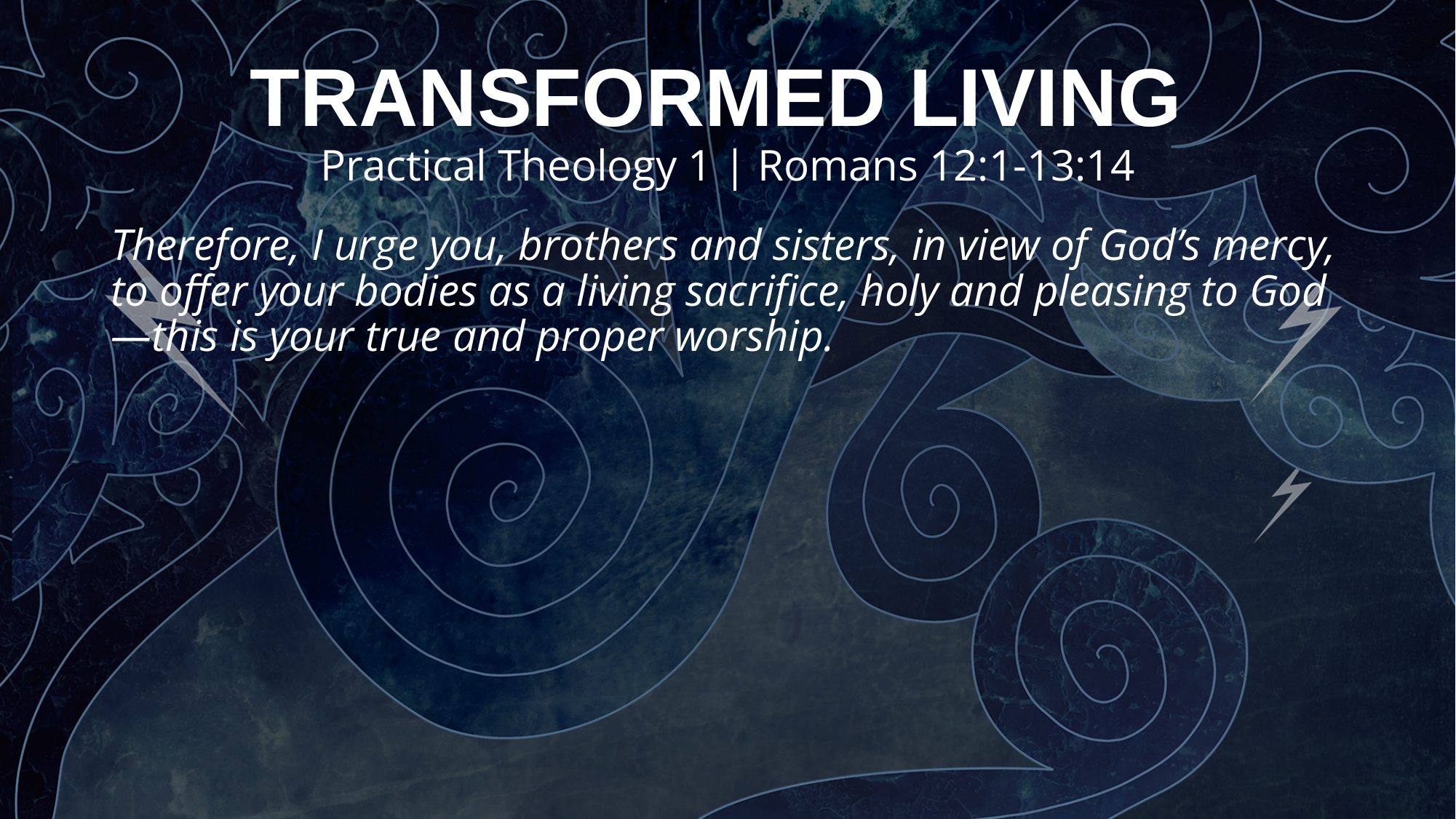

# TRANSFORMED LIVING Practical Theology 1 | Romans 12:1-13:14
Therefore, I urge you, brothers and sisters, in view of God’s mercy, to offer your bodies as a living sacrifice, holy and pleasing to God—this is your true and proper worship.